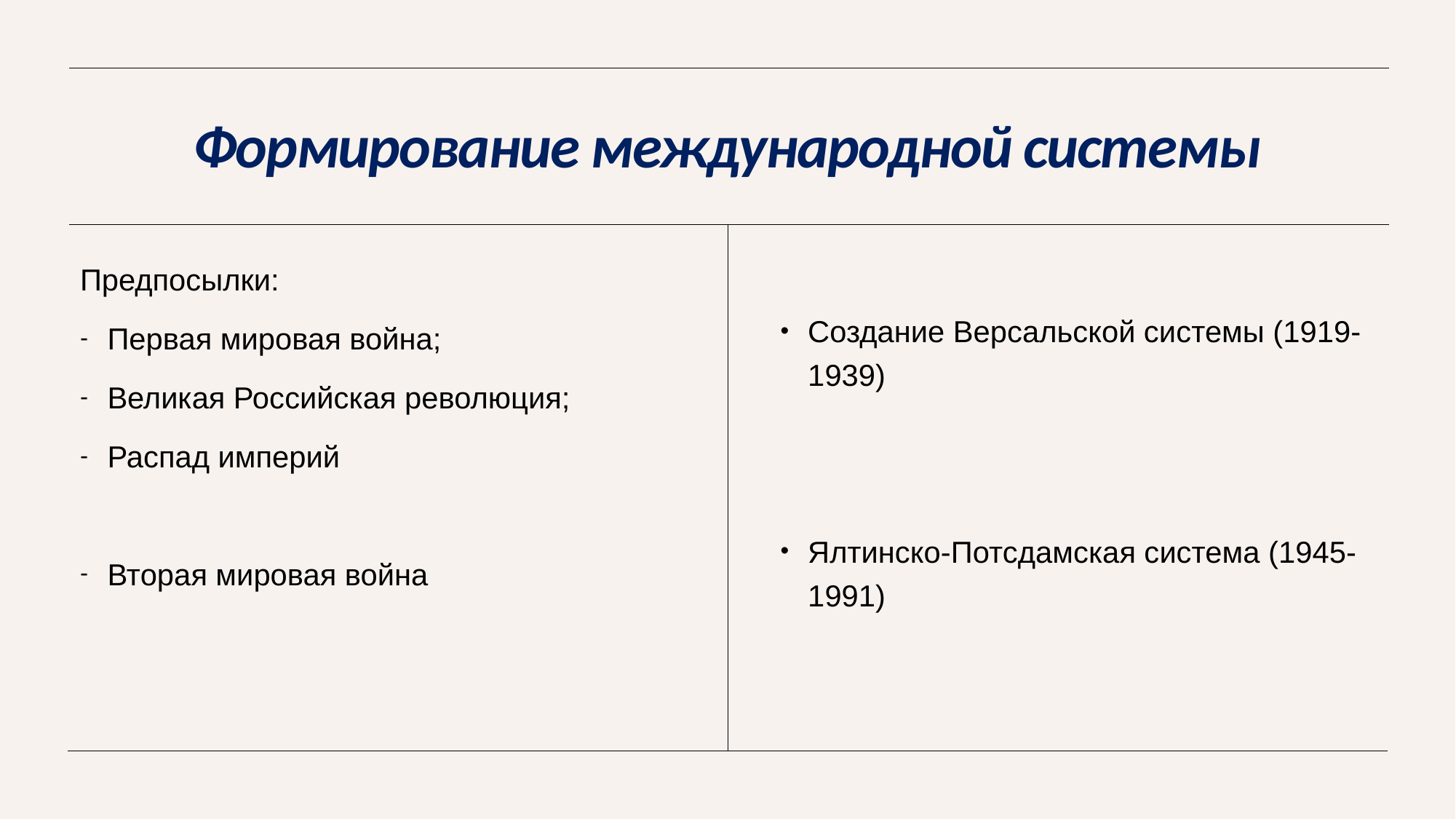

# Формирование международной системы
Предпосылки:
Первая мировая война;
Великая Российская революция;
Распад империй

Вторая мировая война

Создание Версальской системы (1919-1939)

Ялтинско-Потсдамская система (1945-1991)